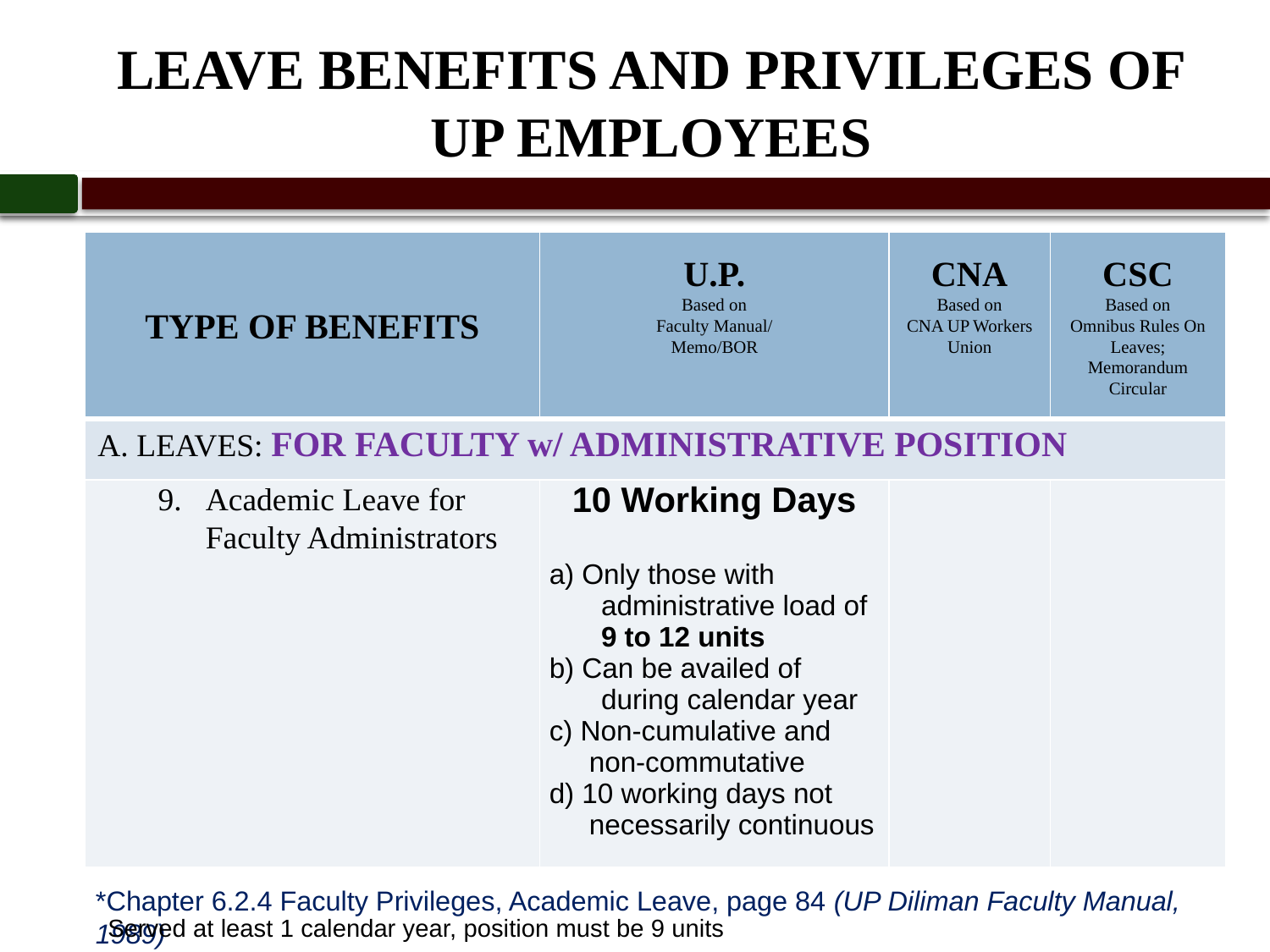

# LEAVE BENEFITS AND PRIVILEGES OF UP EMPLOYEES
| TYPE OF BENEFITS | U.P. Based on Faculty Manual/ Memo/BOR | CNA Based on CNA UP Workers Union | CSC Based on Omnibus Rules On Leaves; Memorandum Circular |
| --- | --- | --- | --- |
| A. LEAVES: FOR FACULTY w/ ADMINISTRATIVE POSITION |  |  |  |
| Academic Leave for Faculty Administrators | 10 Working Days a) Only those with administrative load of 9 to 12 units b) Can be availed of during calendar year c) Non-cumulative and non-commutative d) 10 working days not necessarily continuous |  |  |
*Chapter 6.2.4 Faculty Privileges, Academic Leave, page 84 (UP Diliman Faculty Manual, 1989)
Served at least 1 calendar year, position must be 9 units